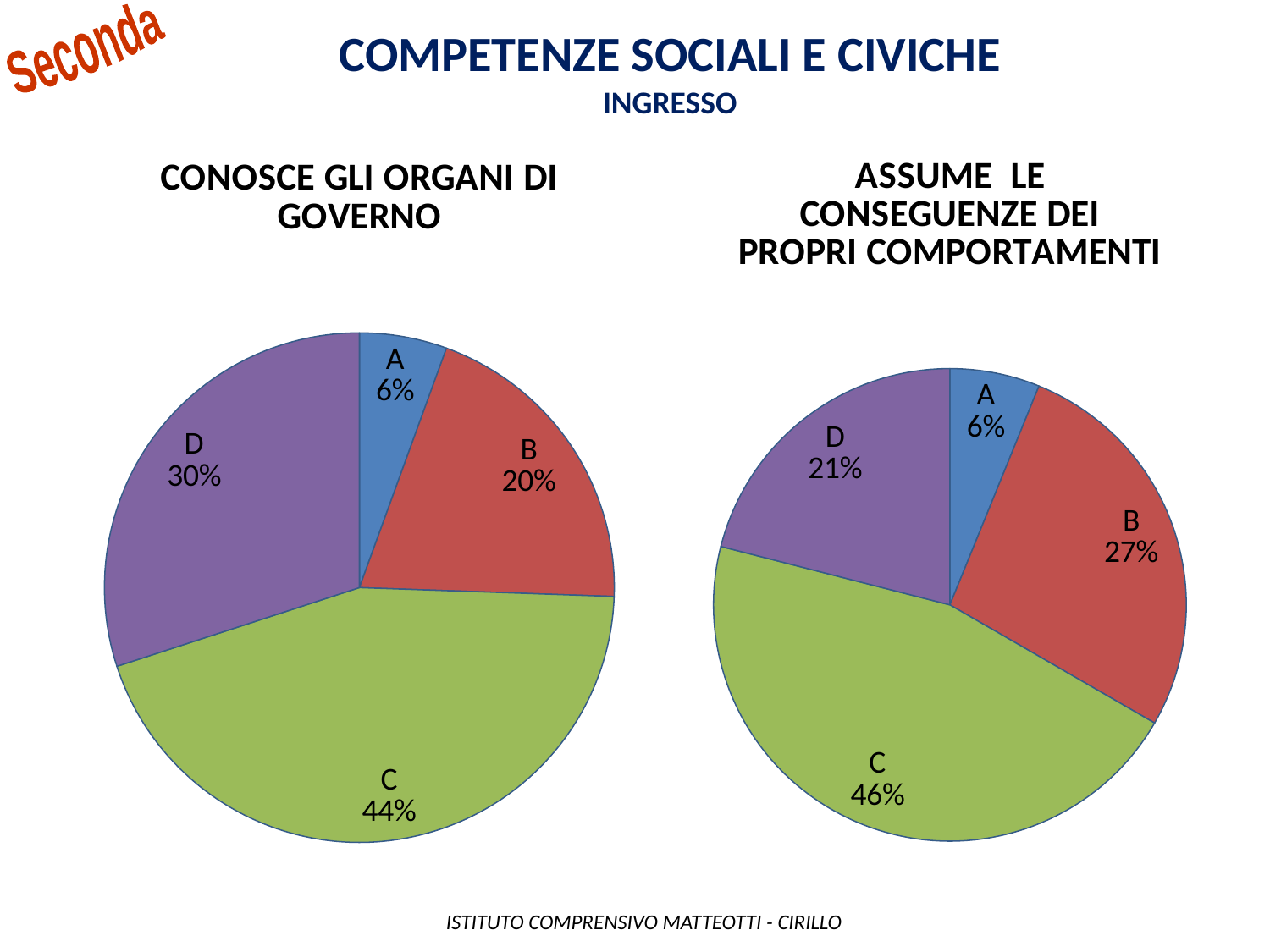

Competenze sociali e civiche
INGRESSO
Seconda

### Chart: ASSUME  LE CONSEGUENZE DEI PROPRI COMPORTAMENTI

| Category |  |
|---|---|
| A | 12.0 |
| B | 53.0 |
| C | 89.0 |
| D | 41.0 |

### Chart: CONOSCE GLI ORGANI DI GOVERNO

| Category |  |
|---|---|
| A | 10.0 |
| B | 36.0 |
| C | 80.0 |
| D | 54.0 |
 ISTITUTO COMPRENSIVO MATTEOTTI - CIRILLO